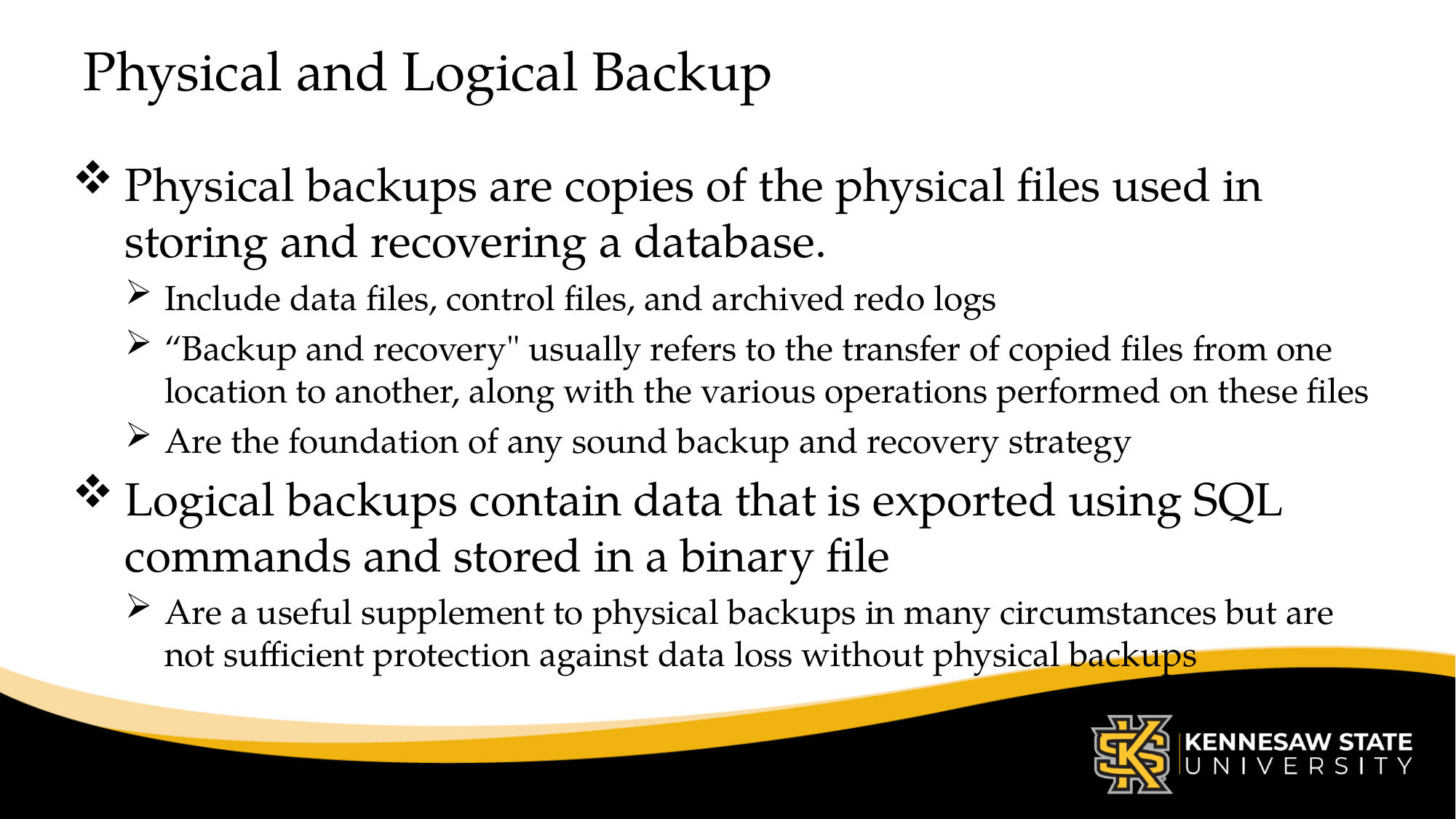

# Physical and Logical Backup
Physical backups are copies of the physical files used in storing and recovering a database.
Include data files, control files, and archived redo logs
“Backup and recovery" usually refers to the transfer of copied files from one location to another, along with the various operations performed on these files
Are the foundation of any sound backup and recovery strategy
Logical backups contain data that is exported using SQL commands and stored in a binary file
Are a useful supplement to physical backups in many circumstances but are not sufficient protection against data loss without physical backups